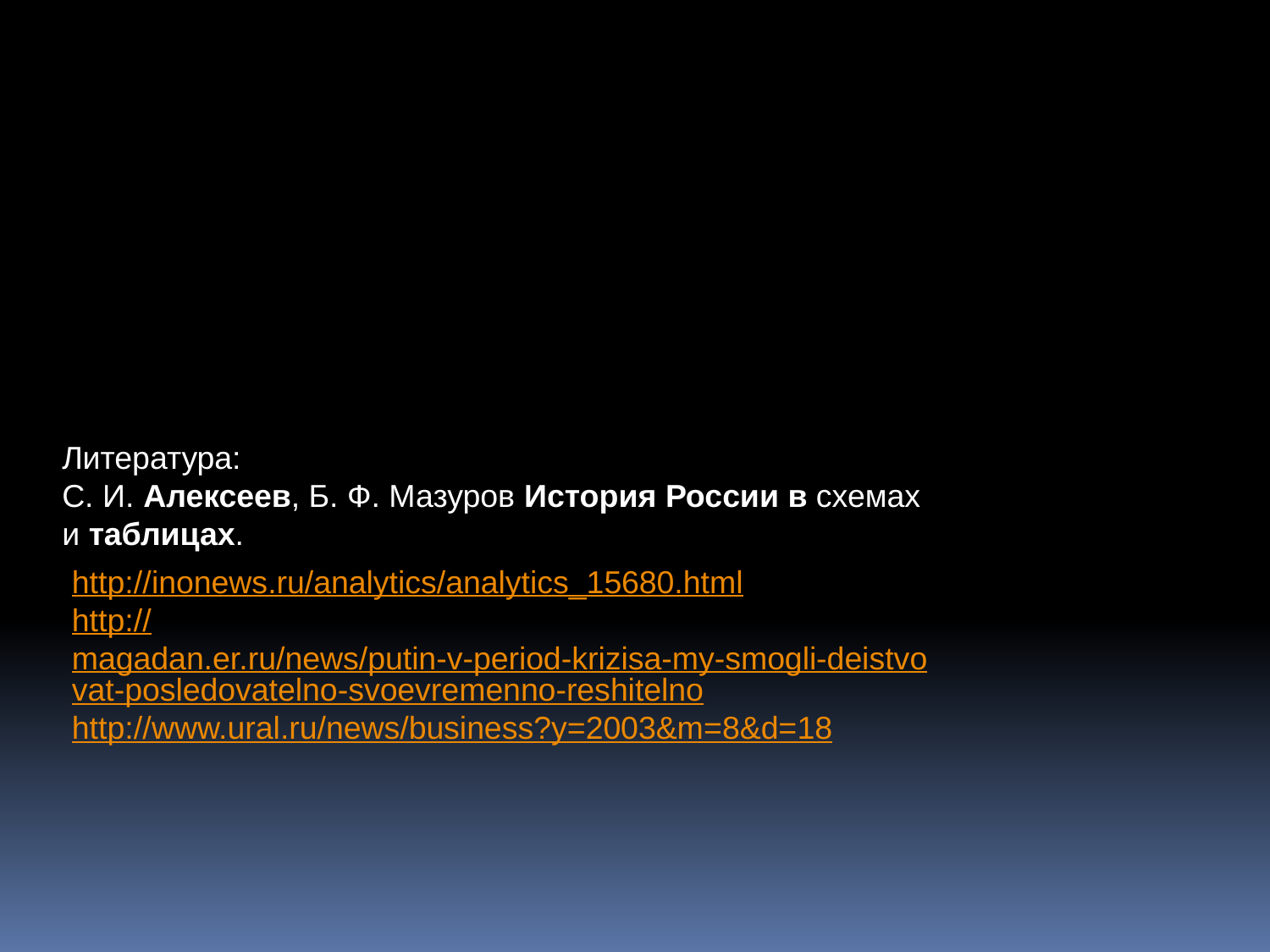

Литература:
С. И. Алексеев, Б. Ф. Мазуров История России в схемах и таблицах.

http://inonews.ru/analytics/analytics_15680.html
http://magadan.er.ru/news/putin-v-period-krizisa-my-smogli-deistvovat-posledovatelno-svoevremenno-reshitelno
http://www.ural.ru/news/business?y=2003&m=8&d=18